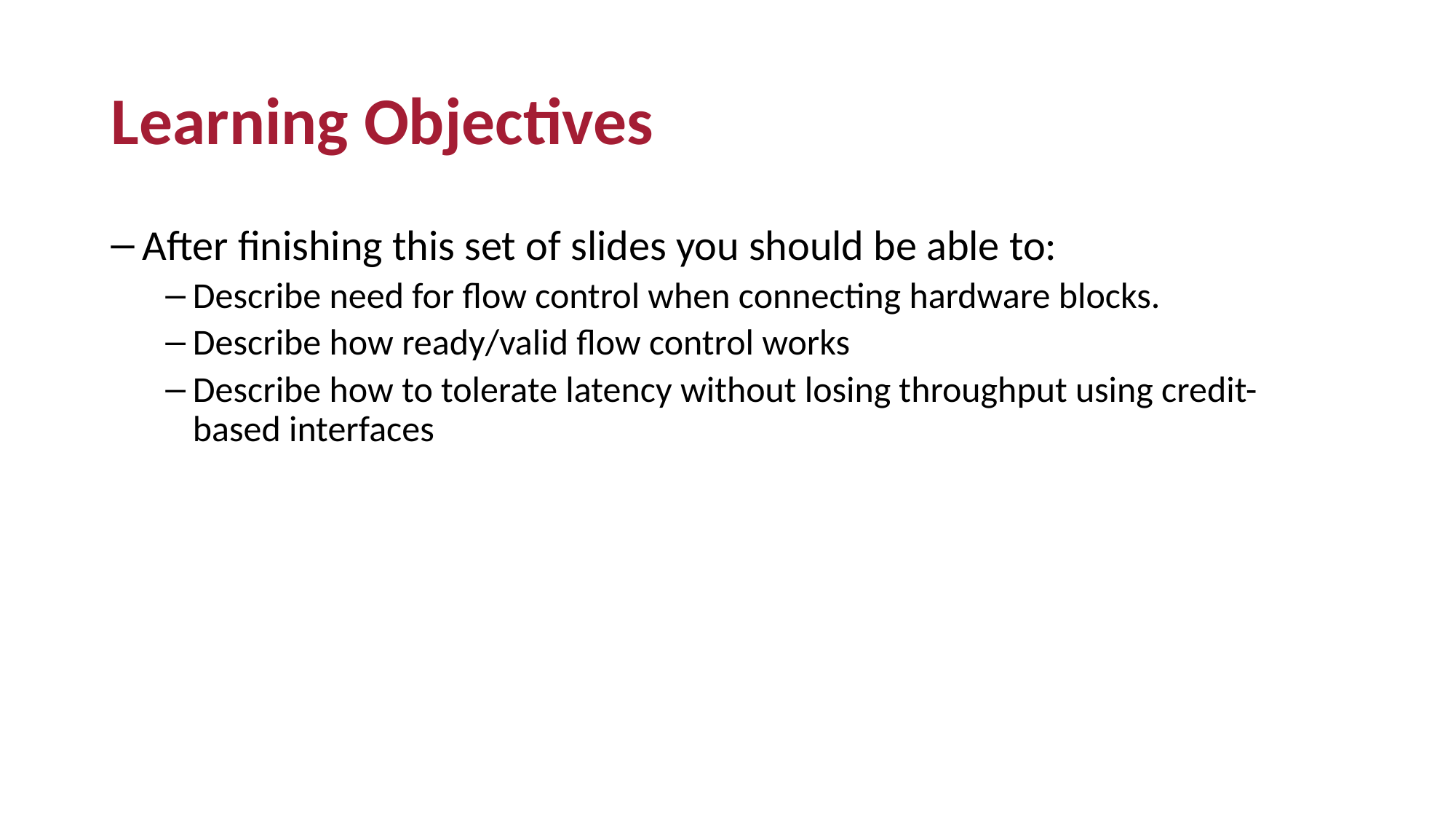

# Learning Objectives
After finishing this set of slides you should be able to:
Describe need for flow control when connecting hardware blocks.
Describe how ready/valid flow control works
Describe how to tolerate latency without losing throughput using credit-based interfaces